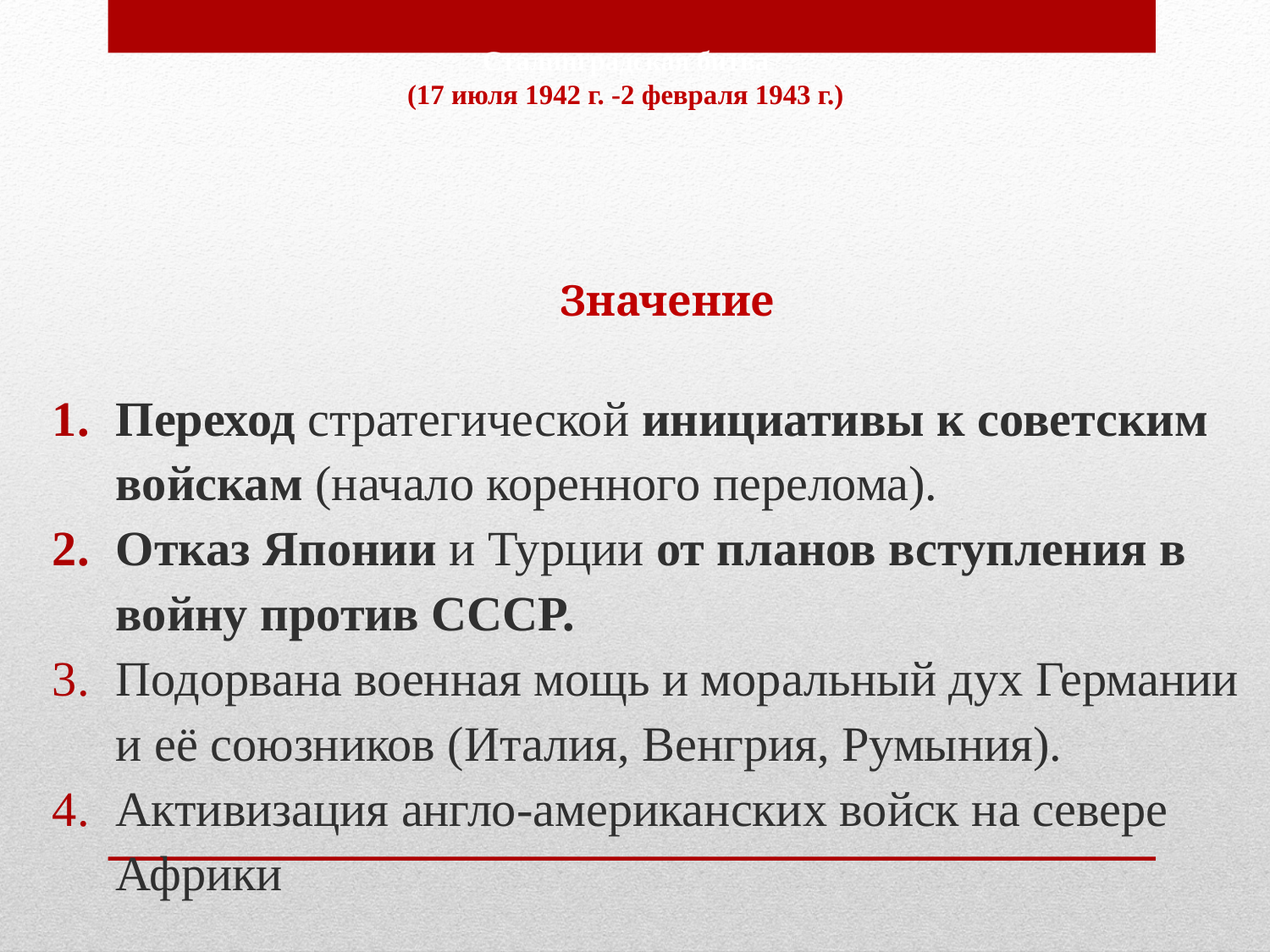

# Сталинградская битва (17 июля 1942 г. -2 февраля 1943 г.)
				Значение

Переход стратегической инициативы к советским войскам (начало коренного перелома).
Отказ Японии и Турции от планов вступления в войну против СССР.
Подорвана военная мощь и моральный дух Германии и её союзников (Италия, Венгрия, Румыния).
Активизация англо-американских войск на севере Африки